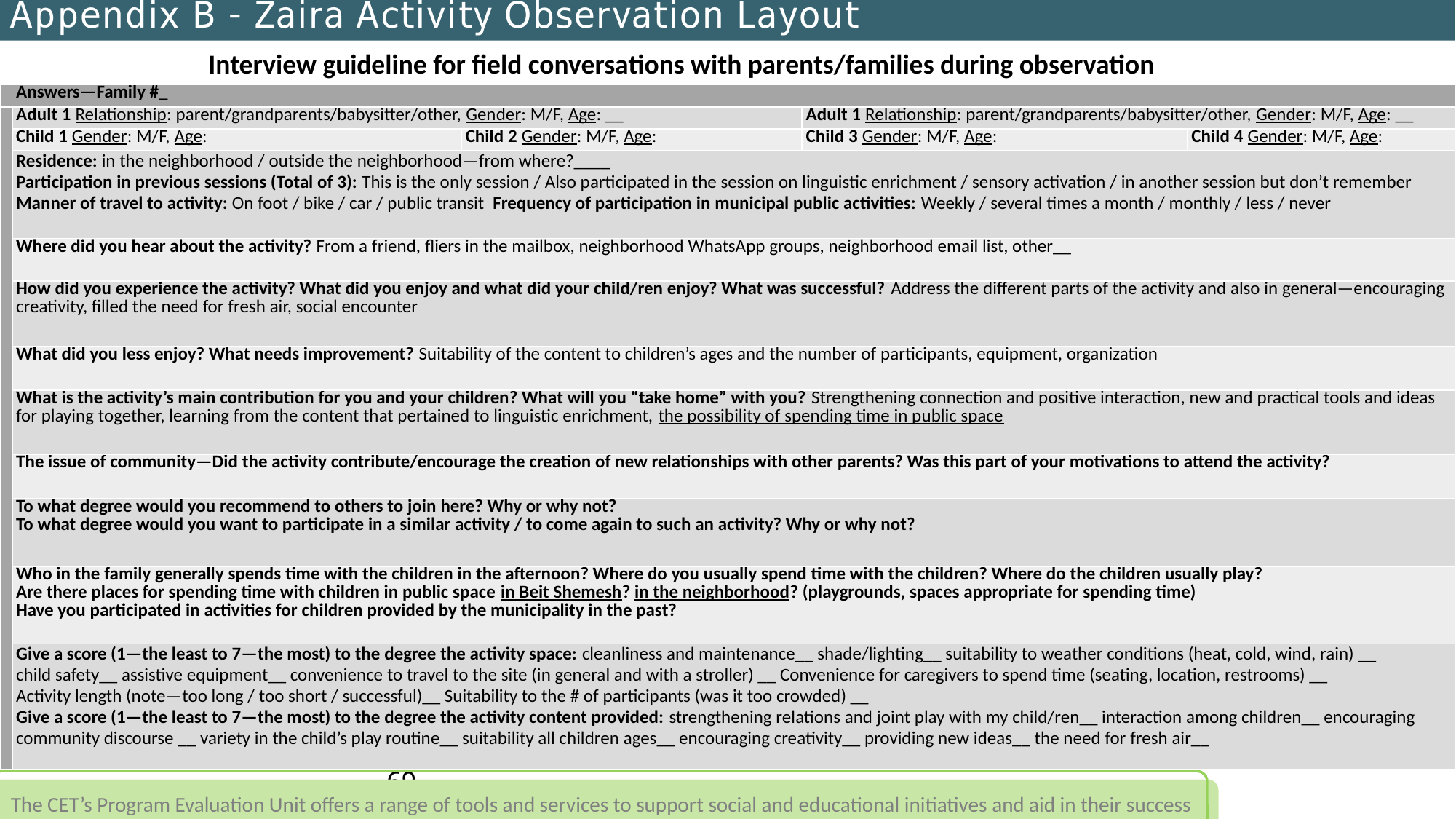

Appendix B - Zaira Activity Observation Layout
Interview guideline for field conversations with parents/families during observation
|  | Answers—Family #\_ |  |  |  |
| --- | --- | --- | --- | --- |
|  | Adult 1 Relationship: parent/grandparents/babysitter/other, Gender: M/F, Age: \_\_ |  | Adult 1 Relationship: parent/grandparents/babysitter/other, Gender: M/F, Age: \_\_ |  |
|  | Child 1 Gender: M/F, Age: | Child 2 Gender: M/F, Age: | Child 3 Gender: M/F, Age: | Child 4 Gender: M/F, Age: |
|  | Residence: in the neighborhood / outside the neighborhood—from where?\_\_\_\_ Participation in previous sessions (Total of 3): This is the only session / Also participated in the session on linguistic enrichment / sensory activation / in another session but don’t remember Manner of travel to activity: On foot / bike / car / public transit Frequency of participation in municipal public activities: Weekly / several times a month / monthly / less / never |  |  |  |
|  | Where did you hear about the activity? From a friend, fliers in the mailbox, neighborhood WhatsApp groups, neighborhood email list, other\_\_ |  |  |  |
|  | How did you experience the activity? What did you enjoy and what did your child/ren enjoy? What was successful? Address the different parts of the activity and also in general—encouraging creativity, filled the need for fresh air, social encounter |  |  |  |
|  | What did you less enjoy? What needs improvement? Suitability of the content to children’s ages and the number of participants, equipment, organization |  |  |  |
|  | What is the activity’s main contribution for you and your children? What will you “take home” with you? Strengthening connection and positive interaction, new and practical tools and ideas for playing together, learning from the content that pertained to linguistic enrichment, the possibility of spending time in public space |  |  |  |
|  | The issue of community—Did the activity contribute/encourage the creation of new relationships with other parents? Was this part of your motivations to attend the activity? |  |  |  |
|  | To what degree would you recommend to others to join here? Why or why not? To what degree would you want to participate in a similar activity / to come again to such an activity? Why or why not? |  |  |  |
|  | Who in the family generally spends time with the children in the afternoon? Where do you usually spend time with the children? Where do the children usually play? Are there places for spending time with children in public space in Beit Shemesh? in the neighborhood? (playgrounds, spaces appropriate for spending time) Have you participated in activities for children provided by the municipality in the past? |  |  |  |
|  | Give a score (1—the least to 7—the most) to the degree the activity space: cleanliness and maintenance\_\_ shade/lighting\_\_ suitability to weather conditions (heat, cold, wind, rain) \_\_ child safety\_\_ assistive equipment\_\_ convenience to travel to the site (in general and with a stroller) \_\_ Convenience for caregivers to spend time (seating, location, restrooms) \_\_ Activity length (note—too long / too short / successful)\_\_ Suitability to the # of participants (was it too crowded) \_\_ Give a score (1—the least to 7—the most) to the degree the activity content provided: strengthening relations and joint play with my child/ren\_\_ interaction among children\_\_ encouraging community discourse \_\_ variety in the child’s play routine\_\_ suitability all children ages\_\_ encouraging creativity\_\_ providing new ideas\_\_ the need for fresh air\_\_ |  |  |  |